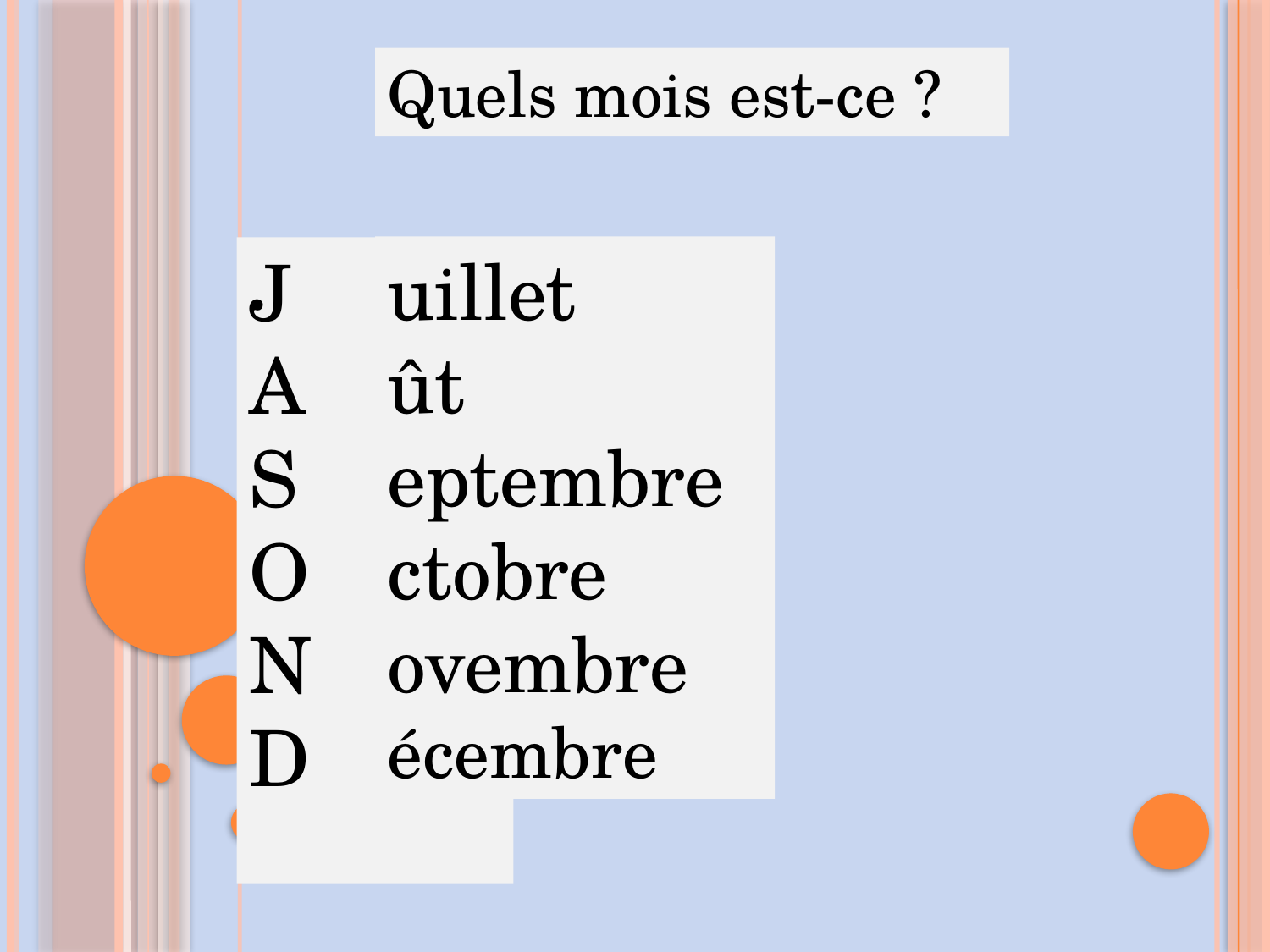

Quels mois est-ce ?
J
A
S
O
N
D

uillet
ût
eptembre
ctobre
ovembre
écembre